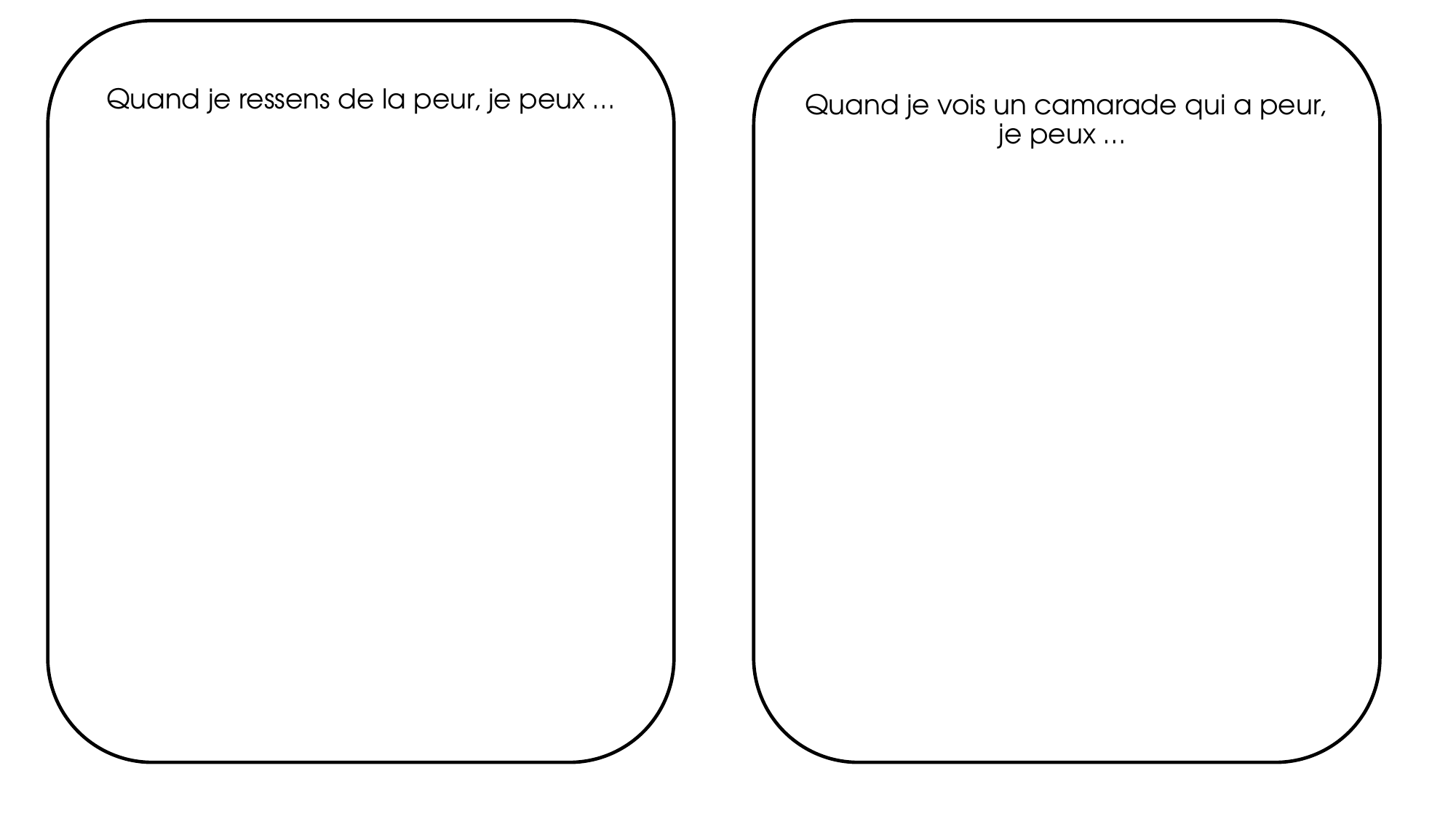

# Quand je ressens de la peur, je peux …

Quand je vois un camarade qui a peur, je peux …